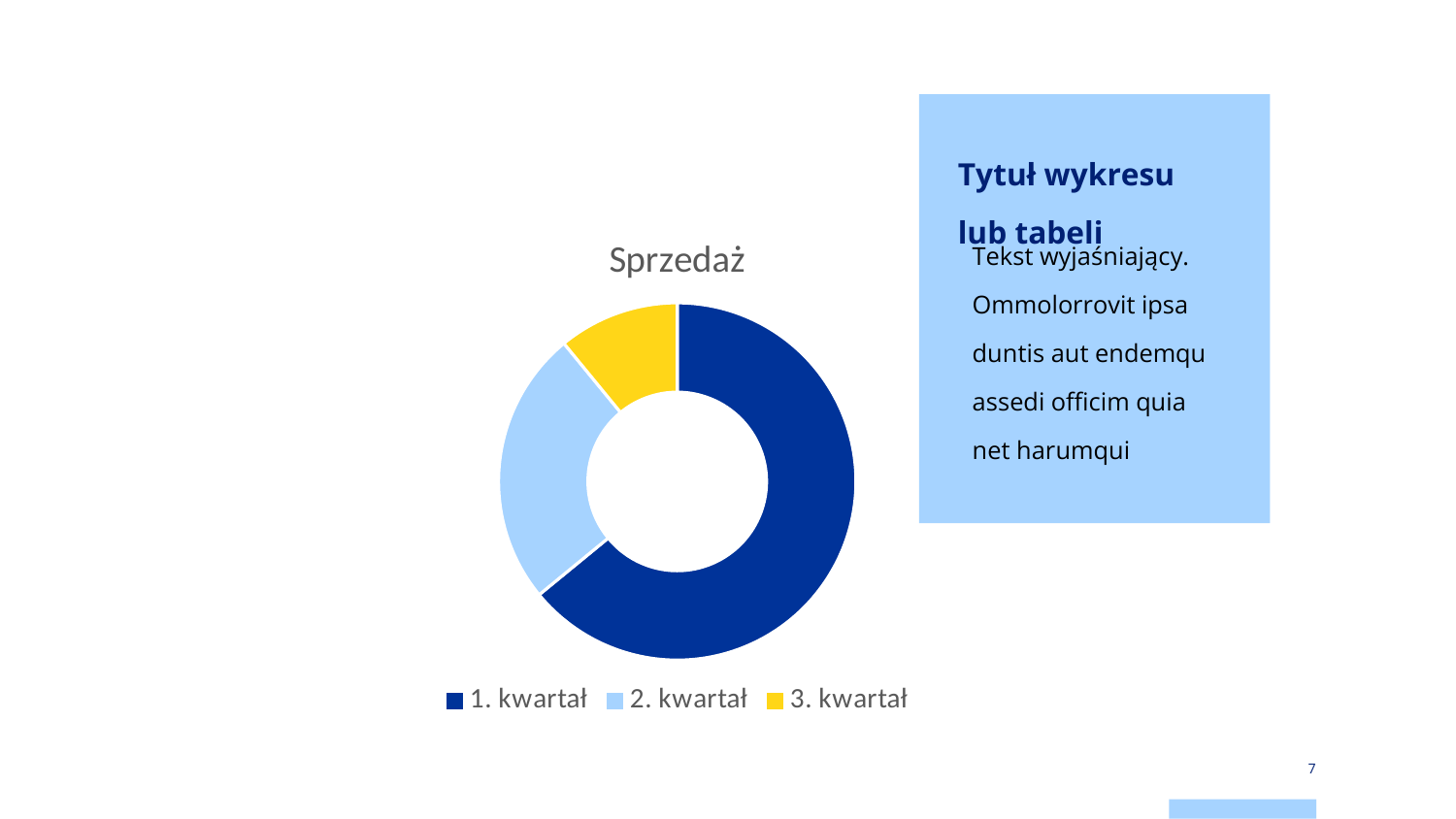

#
Tytuł wykresu lub tabeli

### Chart:

| Category | Sprzedaż |
|---|---|
| 1. kwartał | 8.2 |
| 2. kwartał | 3.2 |
| 3. kwartał | 1.4 |
Tekst wyjaśniający. Ommolorrovit ipsa duntis aut endemqu assedi officim quia net harumqui
7